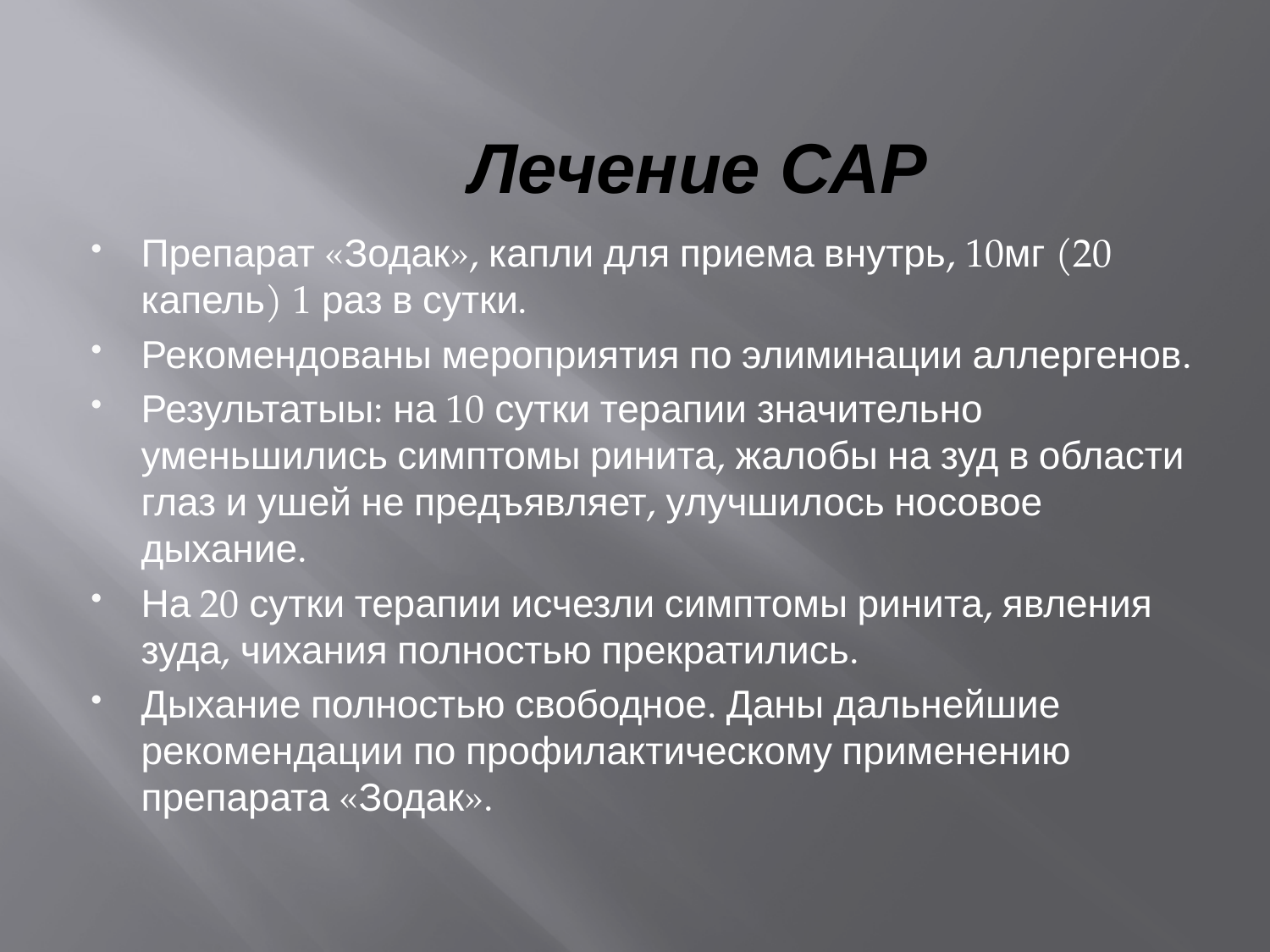

# Лечение САР
Препарат «Зодак», капли для приема внутрь, 10мг (20 капель) 1 раз в сутки.
Рекомендованы мероприятия по элиминации аллергенов.
Результатыы: на 10 сутки терапии значительно уменьшились симптомы ринита, жалобы на зуд в области глаз и ушей не предъявляет, улучшилось носовое дыхание.
На 20 сутки терапии исчезли симптомы ринита, явления зуда, чихания полностью прекратились.
Дыхание полностью свободное. Даны дальнейшие рекомендации по профилактическому применению препарата «Зодак».